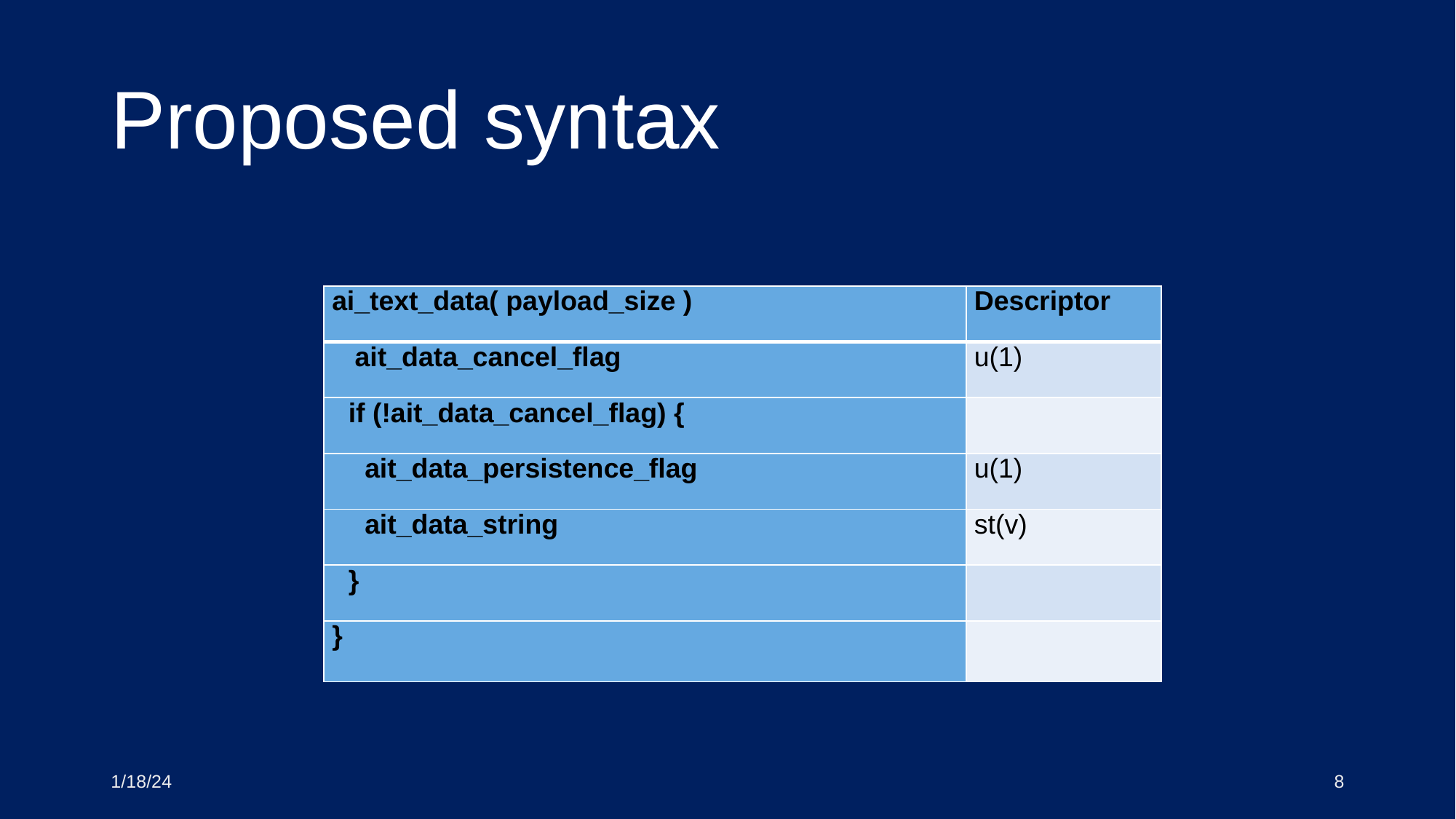

# Proposed syntax
| ai\_text\_data( payload\_size ) | Descriptor |
| --- | --- |
| ait\_data\_cancel\_flag | u(1) |
| if (!ait\_data\_cancel\_flag) { |  |
| ait\_data\_persistence\_flag | u(1) |
| ait\_data\_string | st(v) |
| } |  |
| } |  |
1/18/24
8